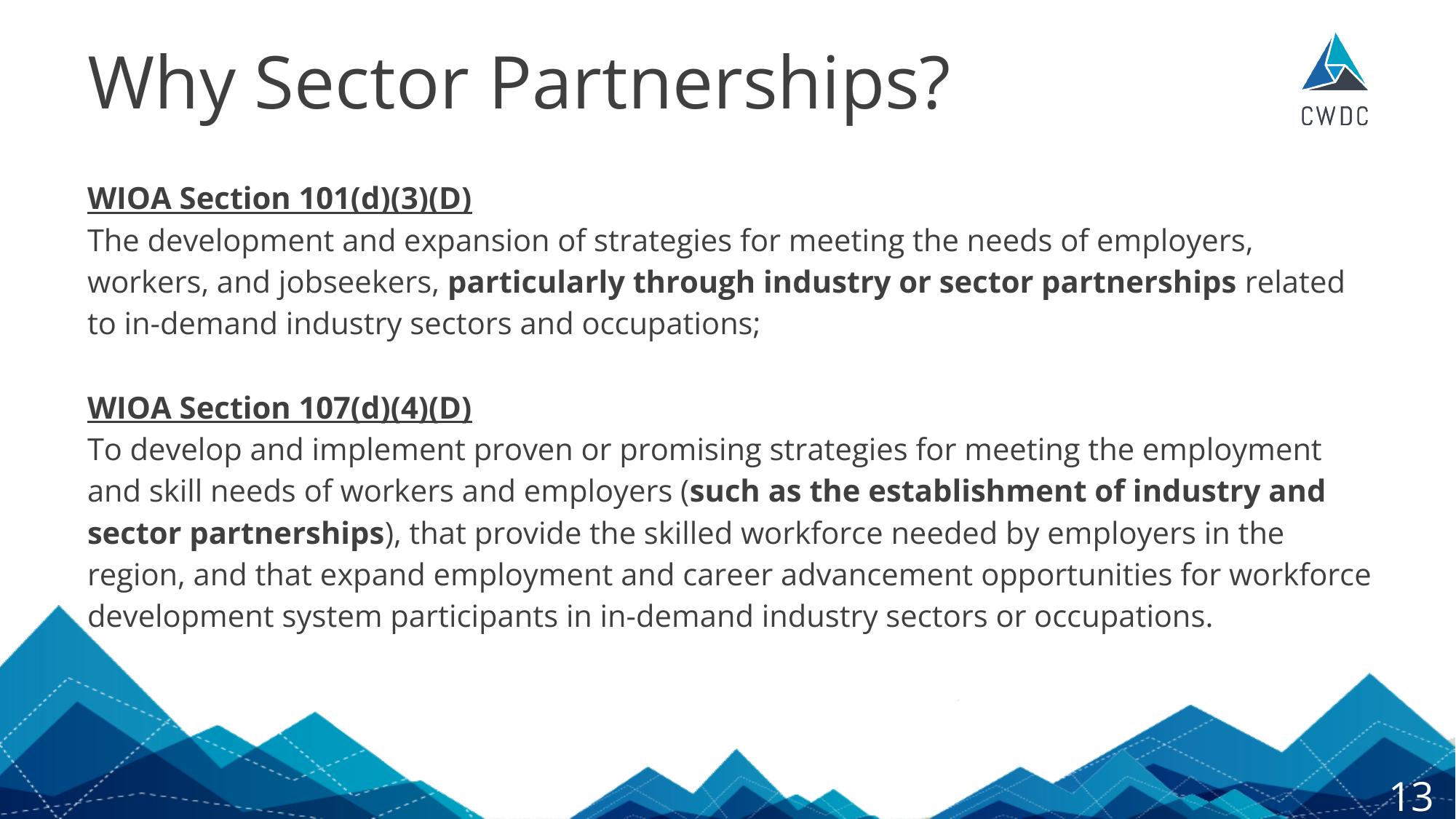

# Why Sector Partnerships?
WIOA Section 101(d)(3)(D)
The development and expansion of strategies for meeting the needs of employers, workers, and jobseekers, particularly through industry or sector partnerships related to in-demand industry sectors and occupations;

WIOA Section 107(d)(4)(D)
To develop and implement proven or promising strategies for meeting the employment and skill needs of workers and employers (such as the establishment of industry and sector partnerships), that provide the skilled workforce needed by employers in the region, and that expand employment and career advancement opportunities for workforce development system participants in in-demand industry sectors or occupations.
13